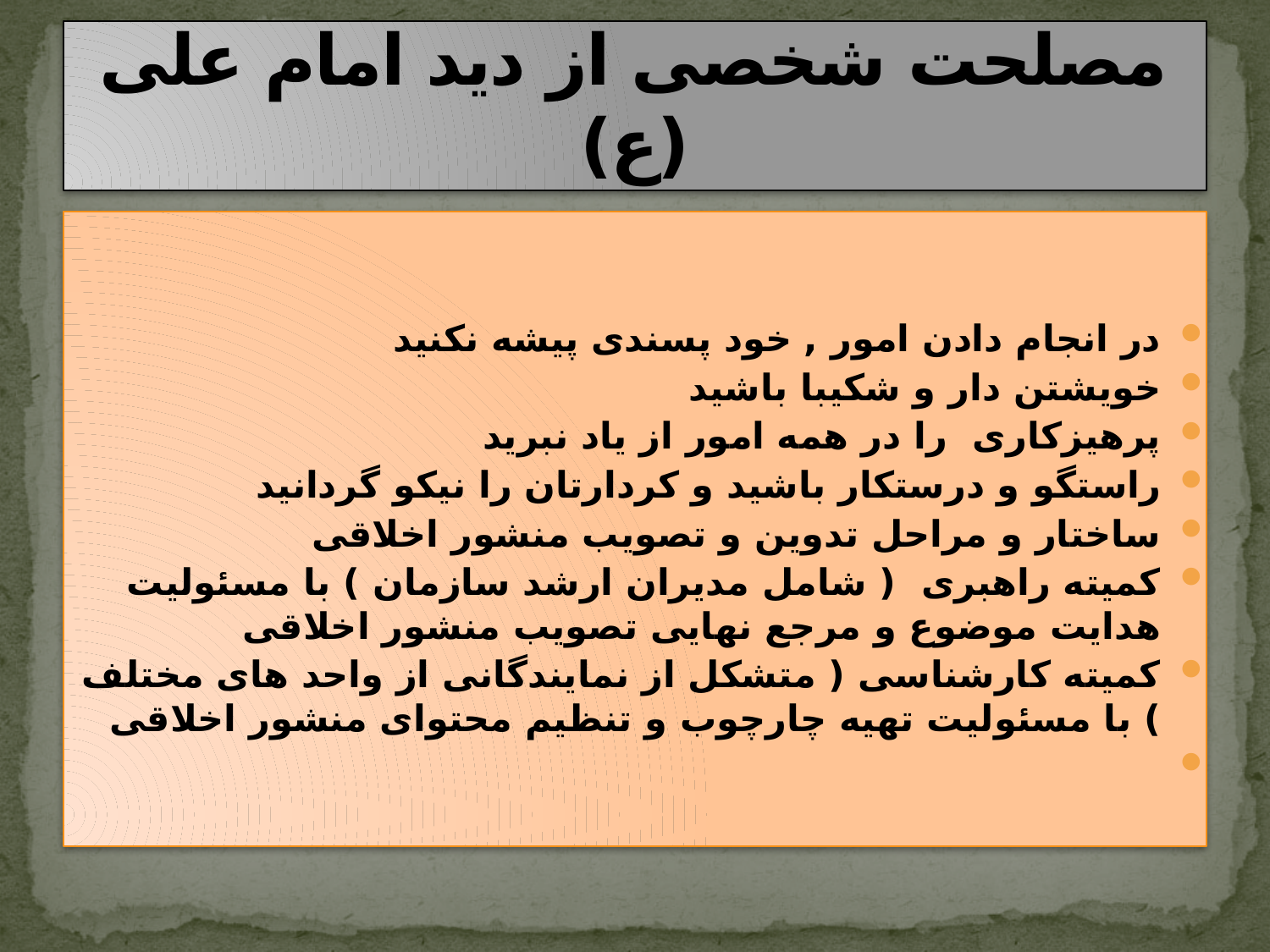

# مصلحت شخصی از دید امام علی (ع)

در انجام دادن امور , خود پسندی پیشه نکنید
خویشتن دار و شکیبا باشید
پرهیزکاری  را در همه امور از یاد نبرید
راستگو و درستکار باشید و کردارتان را نیکو گردانید
ساختار و مراحل تدوین و تصویب منشور اخلاقی
کمیته راهبری  ( شامل مدیران ارشد سازمان ) با مسئولیت هدایت موضوع و مرجع نهایی تصویب منشور اخلاقی
کمیته کارشناسی ( متشکل از نمایندگانی از واحد های مختلف ) با مسئولیت تهیه چارچوب و تنظیم محتوای منشور اخلاقی